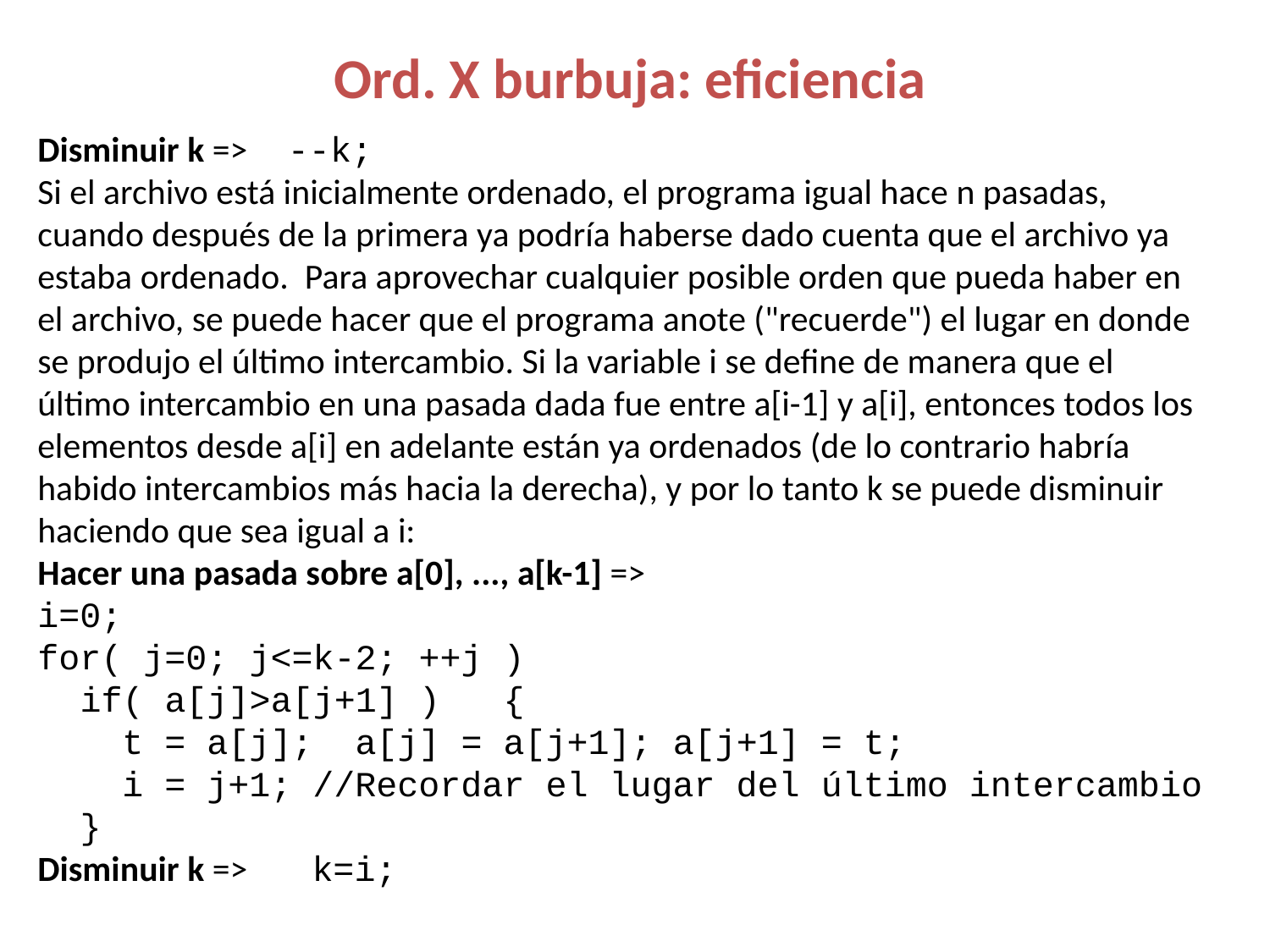

# Ord. X burbuja: eficiencia
Disminuir k =>     --k;
Si el archivo está inicialmente ordenado, el programa igual hace n pasadas, cuando después de la primera ya podría haberse dado cuenta que el archivo ya estaba ordenado.  Para aprovechar cualquier posible orden que pueda haber en el archivo, se puede hacer que el programa anote ("recuerde") el lugar en donde se produjo el último intercambio. Si la variable i se define de manera que el último intercambio en una pasada dada fue entre a[i-1] y a[i], entonces todos los elementos desde a[i] en adelante están ya ordenados (de lo contrario habría habido intercambios más hacia la derecha), y por lo tanto k se puede disminuir haciendo que sea igual a i:
Hacer una pasada sobre a[0], ..., a[k-1] =>
i=0;
for( j=0; j<=k-2; ++j )
  if( a[j]>a[j+1] )   {
    t = a[j];  a[j] = a[j+1]; a[j+1] = t;
    i = j+1; //Recordar el lugar del último intercambio
  }
Disminuir k =>        k=i;